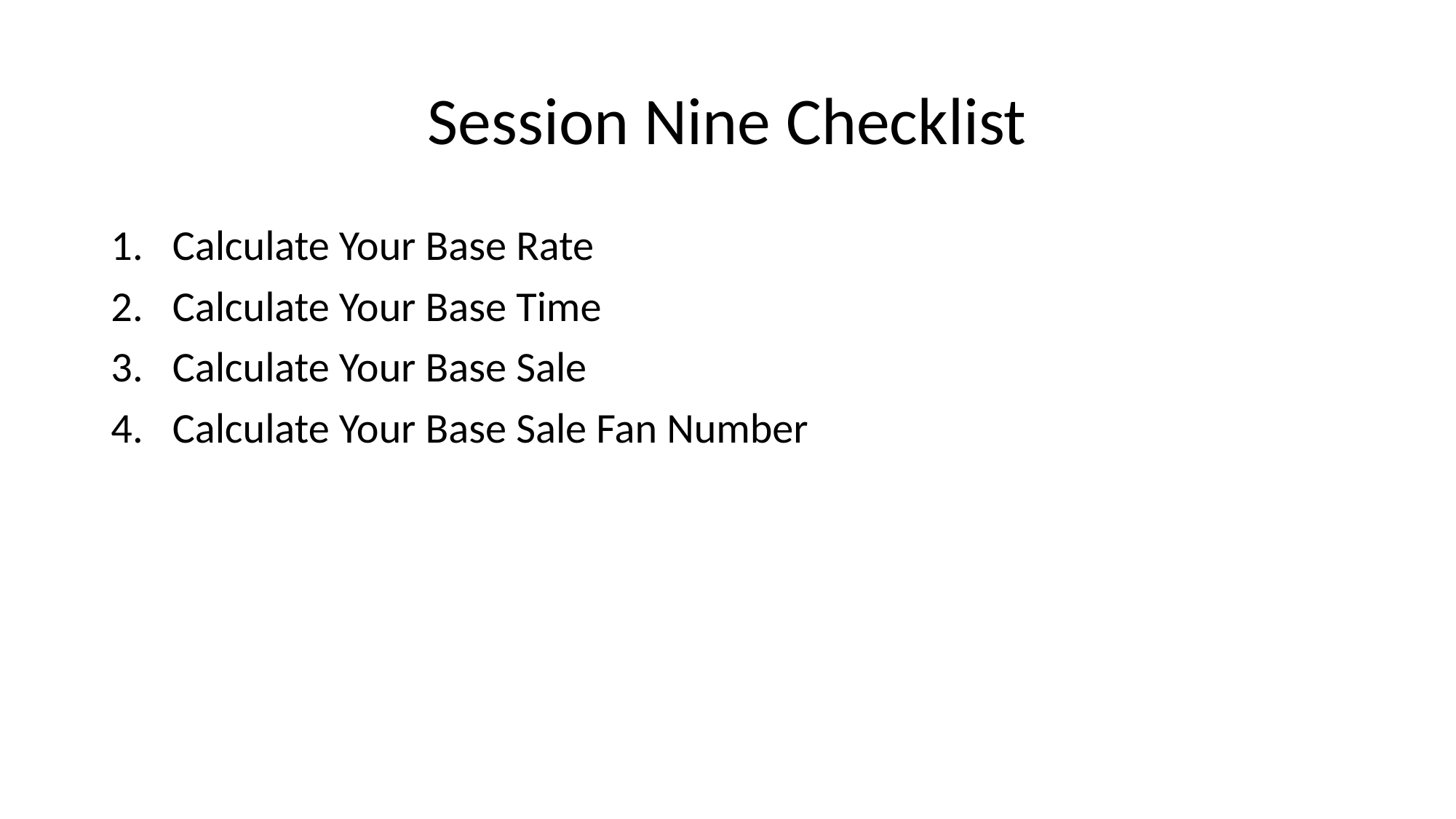

# Session Nine Checklist
Calculate Your Base Rate
Calculate Your Base Time
Calculate Your Base Sale
Calculate Your Base Sale Fan Number